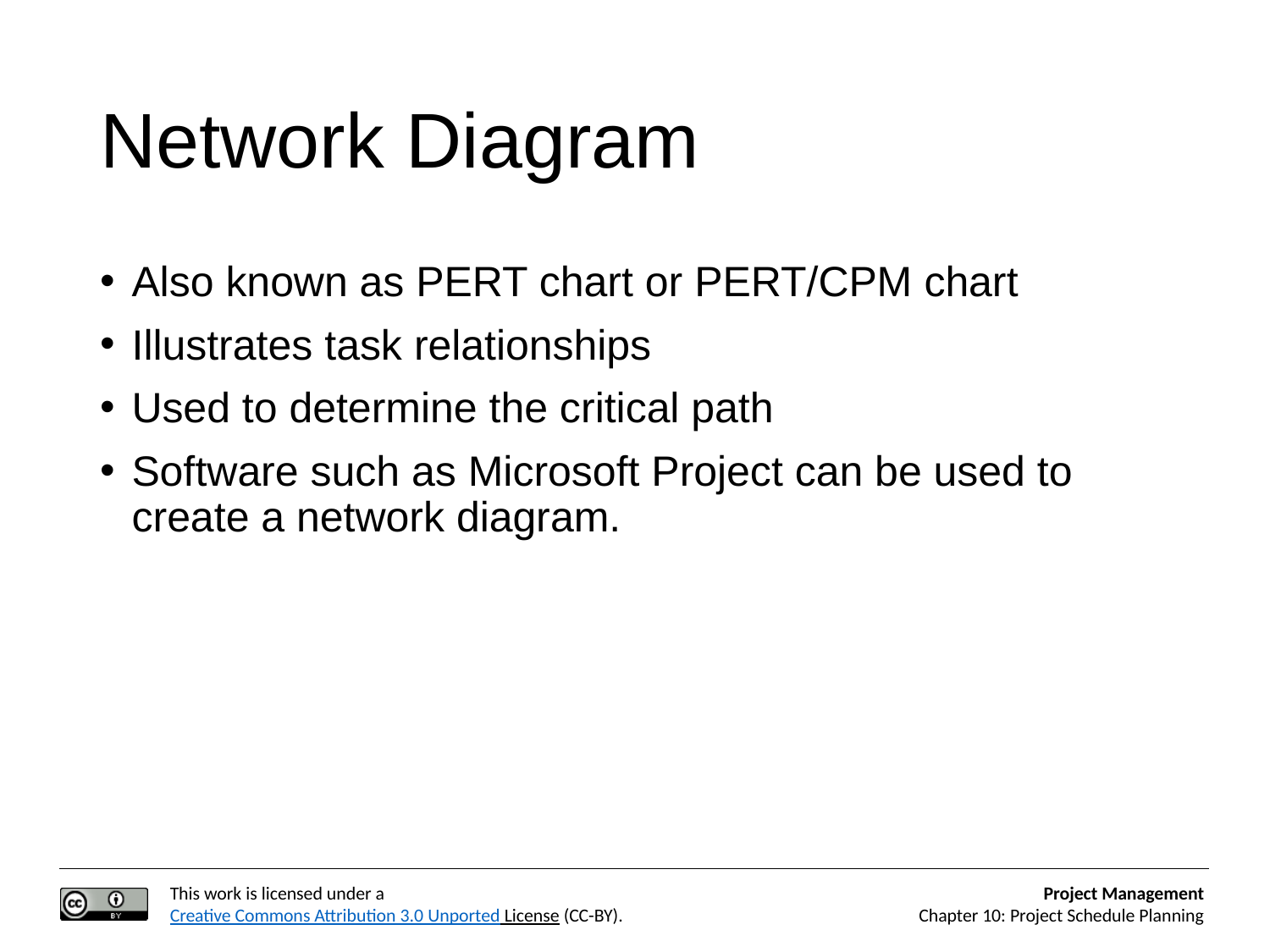

# Network Diagram
Also known as PERT chart or PERT/CPM chart
Illustrates task relationships
Used to determine the critical path
Software such as Microsoft Project can be used to create a network diagram.